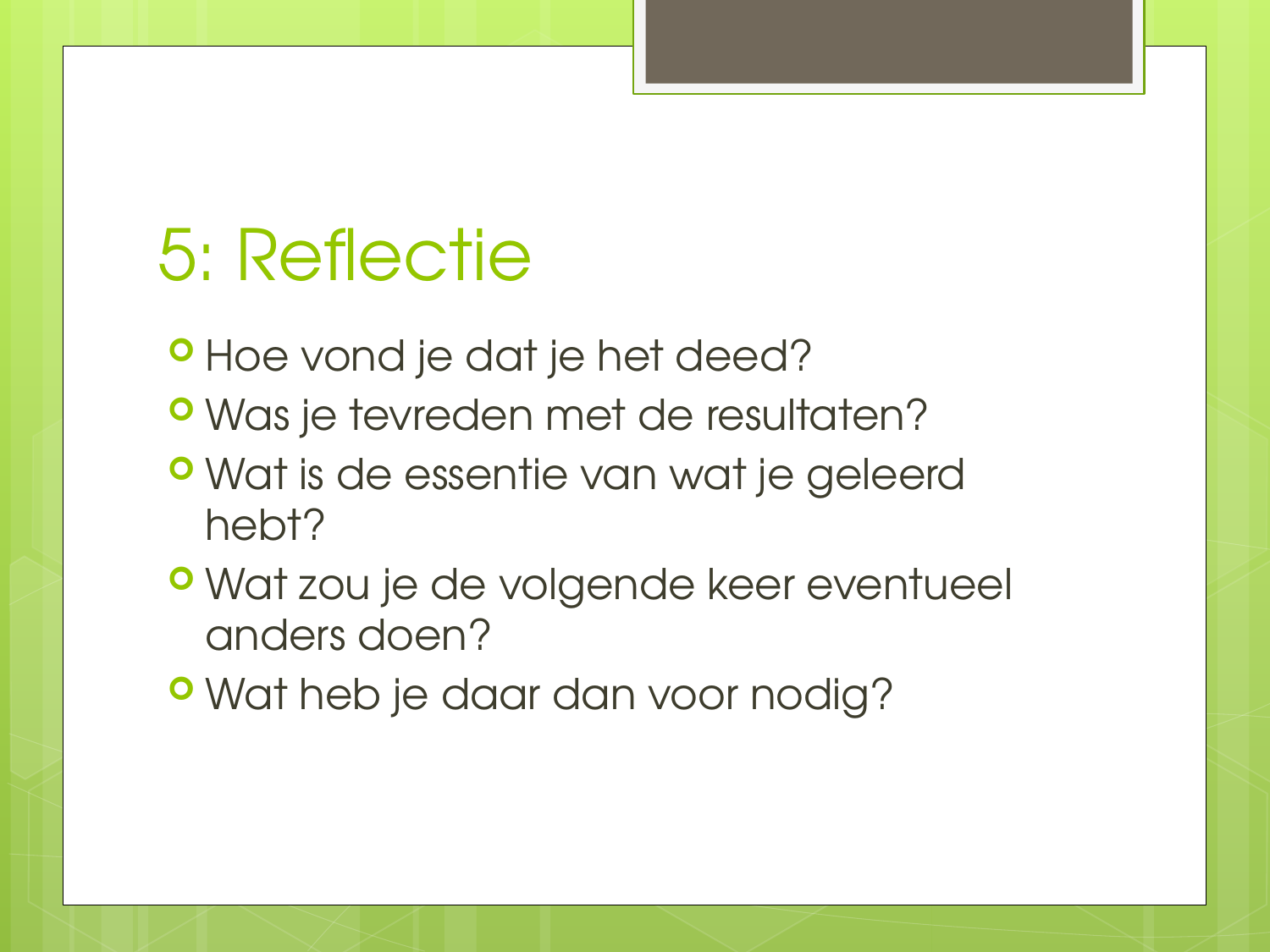

# 5: Reflectie
Hoe vond je dat je het deed?
Was je tevreden met de resultaten?
Wat is de essentie van wat je geleerd hebt?
Wat zou je de volgende keer eventueel anders doen?
Wat heb je daar dan voor nodig?